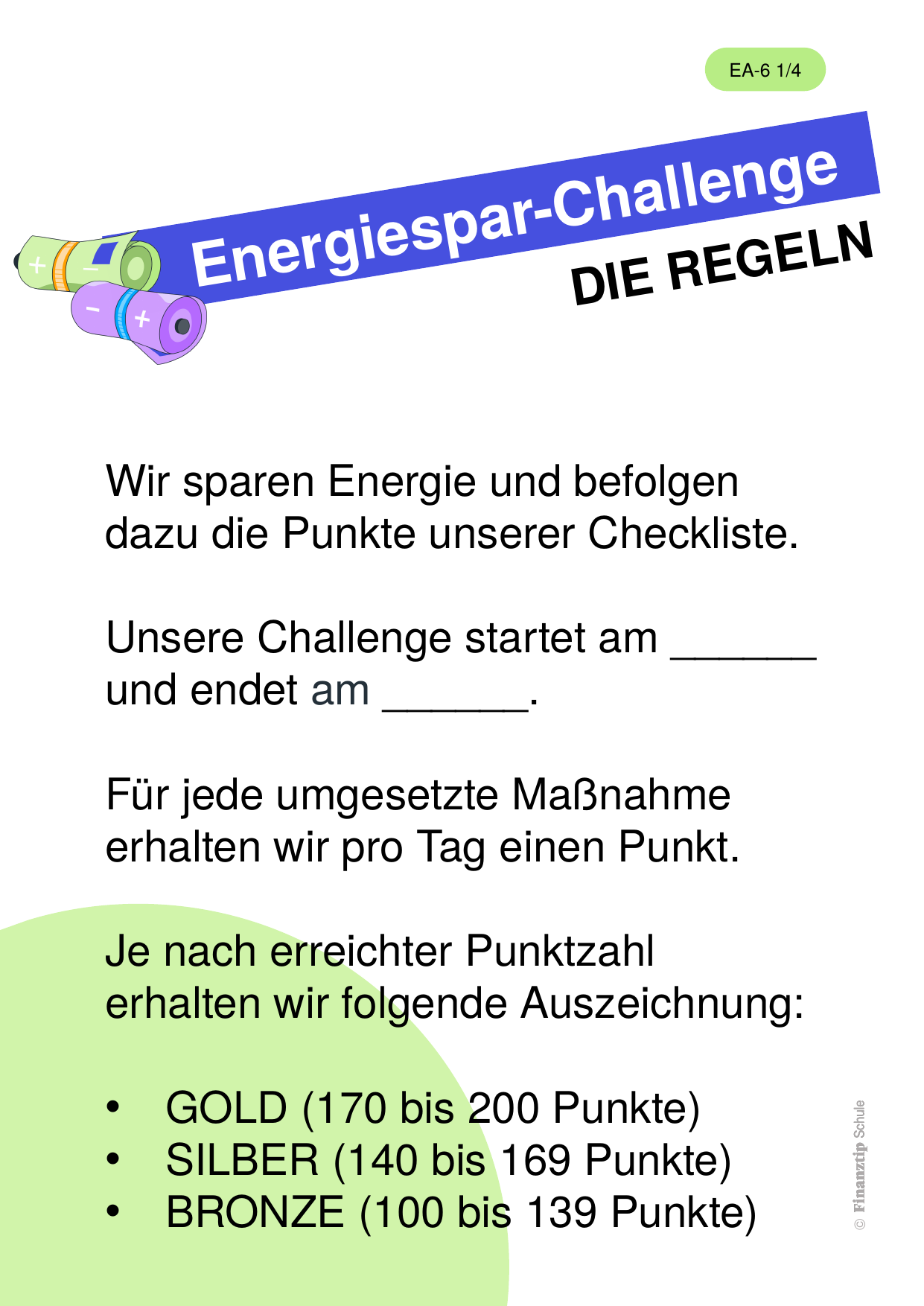

Wir sparen Energie und befolgen dazu die Punkte unserer Checkliste.

Unsere Challenge startet am ______ und endet am ______.

Für jede umgesetzte Maßnahme erhalten wir pro Tag einen Punkt.

Je nach erreichter Punktzahl erhalten wir folgende Auszeichnung:

GOLD (170 bis 200 Punkte)
SILBER (140 bis 169 Punkte)
BRONZE (100 bis 139 Punkte)